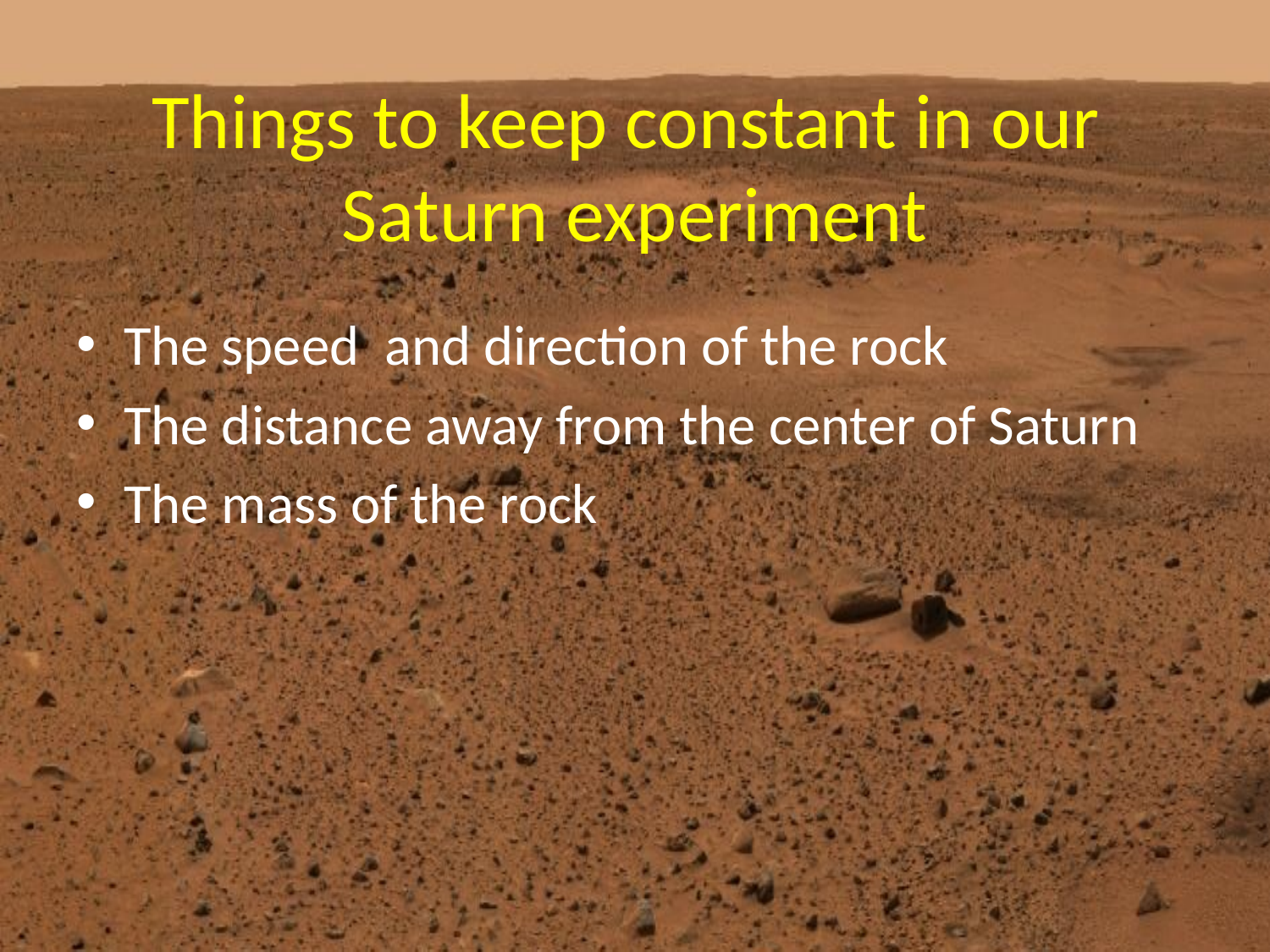

# Things to keep constant in our Saturn experiment
The speed  and direction of the rock
The distance away from the center of Saturn
The mass of the rock